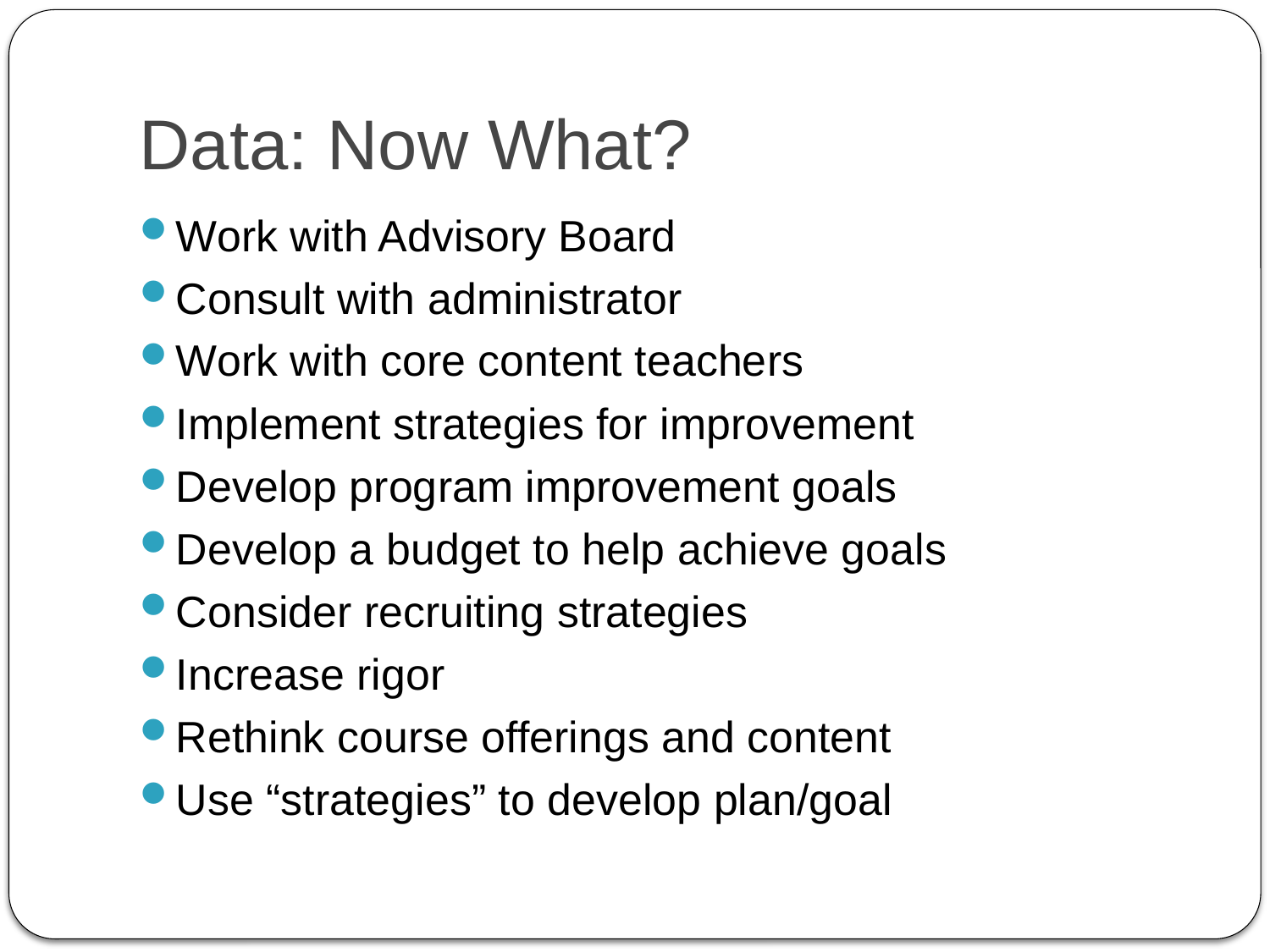

# Data: Now What?
Work with Advisory Board
Consult with administrator
Work with core content teachers
Implement strategies for improvement
Develop program improvement goals
Develop a budget to help achieve goals
Consider recruiting strategies
Increase rigor
Rethink course offerings and content
Use “strategies” to develop plan/goal